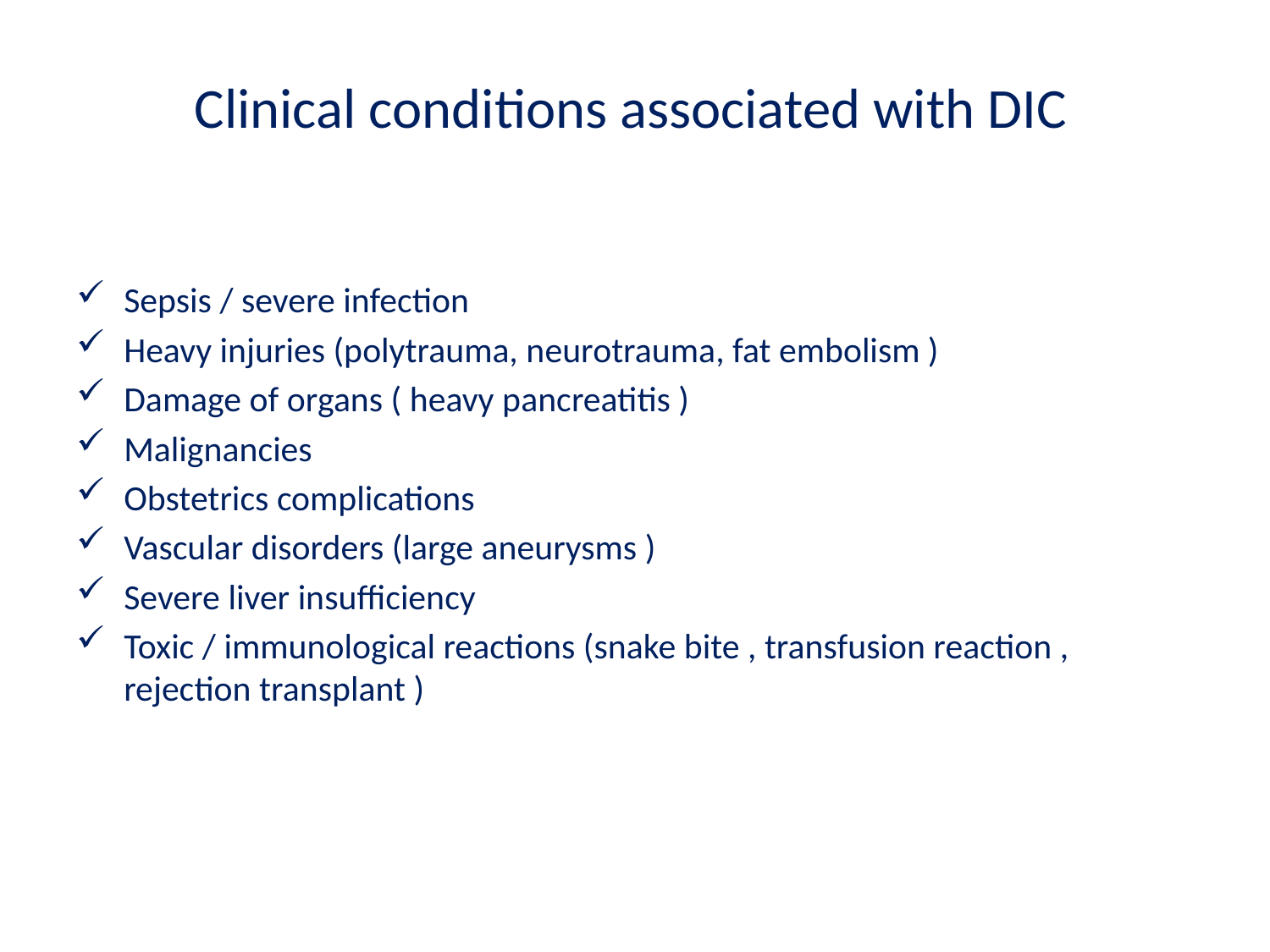

Sepsis / severe infection
Heavy injuries (polytrauma, neurotrauma, fat embolism )
Damage of organs ( heavy pancreatitis )
Malignancies
Obstetrics complications
Vascular disorders (large aneurysms )
Severe liver insufficiency
Toxic / immunological reactions (snake bite , transfusion reaction , rejection transplant )

Clinical conditions associated with DIC